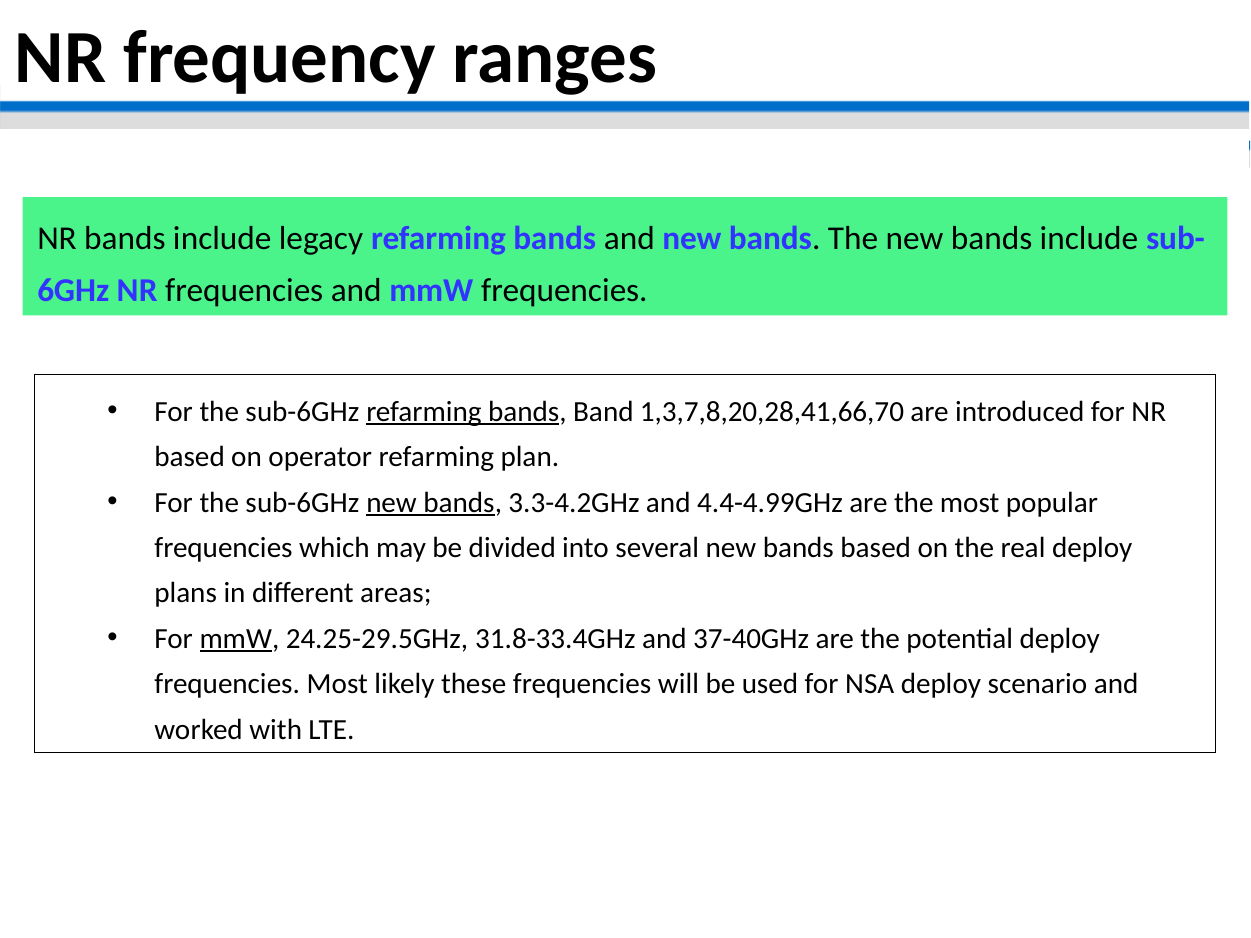

NR frequency ranges
NR bands include legacy refarming bands and new bands. The new bands include sub-6GHz NR frequencies and mmW frequencies.
For the sub-6GHz refarming bands, Band 1,3,7,8,20,28,41,66,70 are introduced for NR based on operator refarming plan.
For the sub-6GHz new bands, 3.3-4.2GHz and 4.4-4.99GHz are the most popular frequencies which may be divided into several new bands based on the real deploy plans in different areas;
For mmW, 24.25-29.5GHz, 31.8-33.4GHz and 37-40GHz are the potential deploy frequencies. Most likely these frequencies will be used for NSA deploy scenario and worked with LTE.